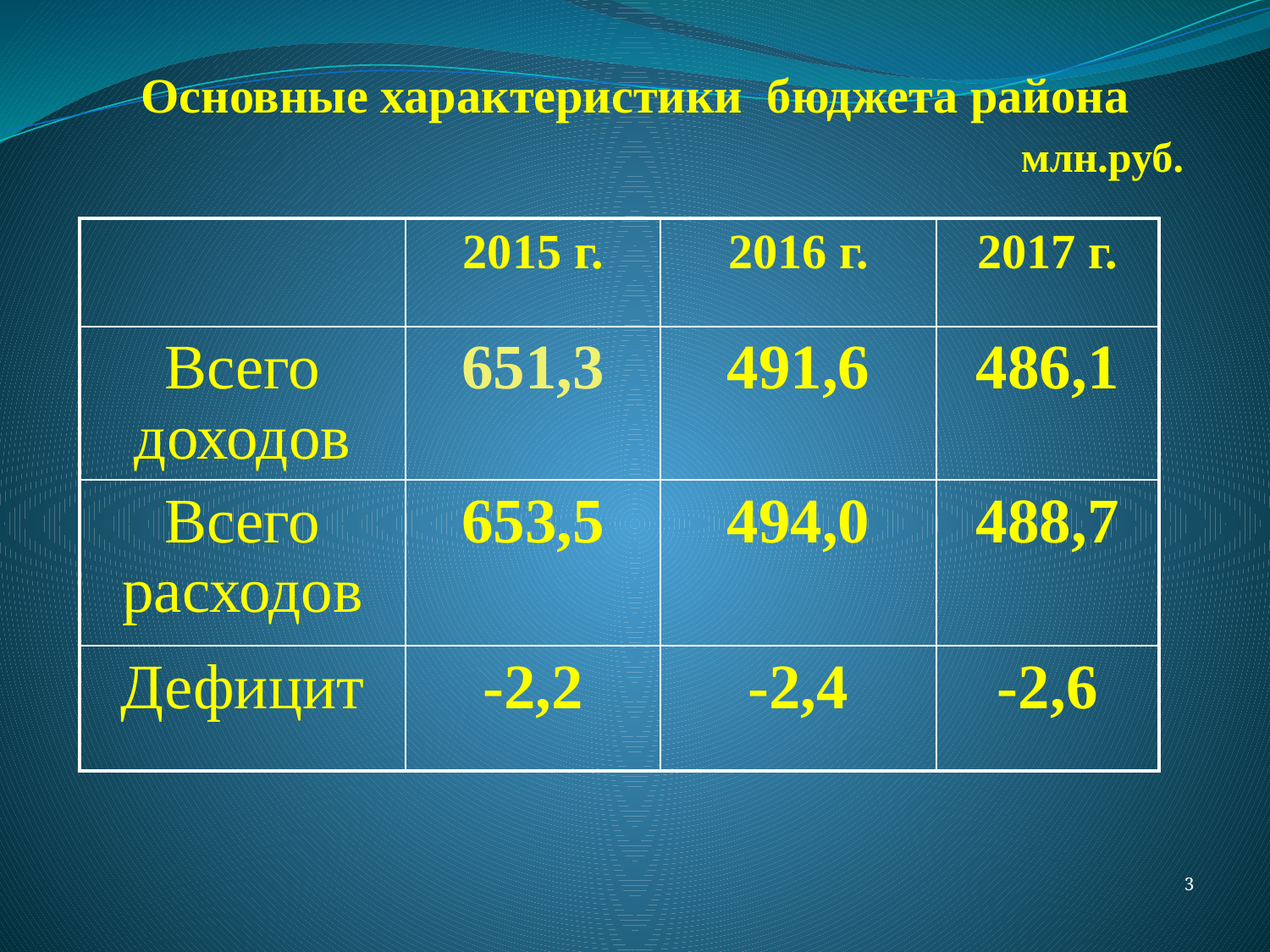

Основные характеристики  бюджета района
                                                                             млн.руб.
|  | 2015 г. | 2016 г. | 2017 г. |
| --- | --- | --- | --- |
| Всего доходов | 651,3 | 491,6 | 486,1 |
| Всего расходов | 653,5 | 494,0 | 488,7 |
| Дефицит | -2,2 | -2,4 | -2,6 |
3